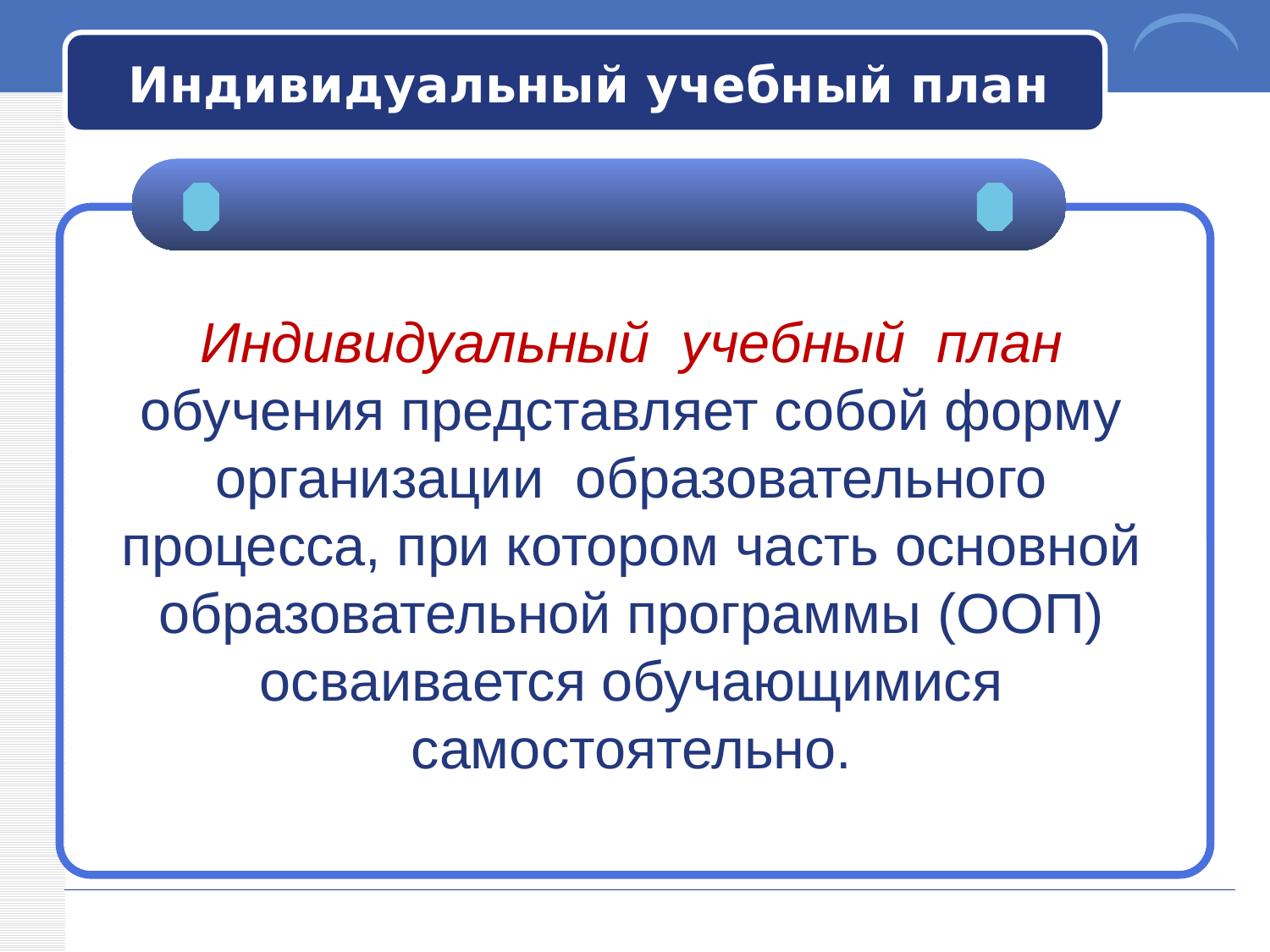

# Индивидуальный учебный план

Индивидуальный  учебный  план обучения представляет собой форму организации  образовательного процесса, при котором часть основной образовательной программы (ООП) осваивается обучающимися самостоятельно.